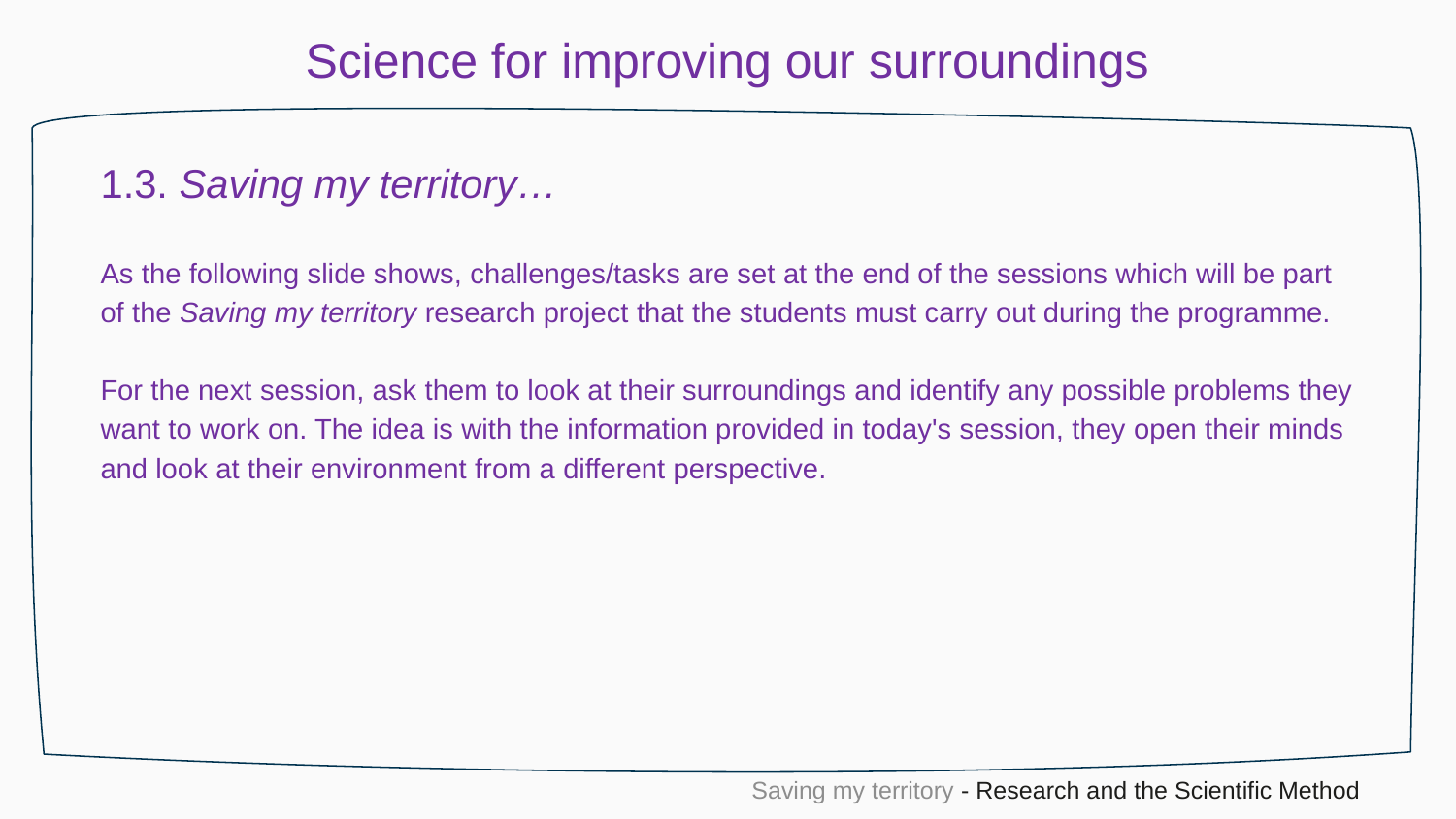

Science for improving our surroundings

1.3. Saving my territory…

As the following slide shows, challenges/tasks are set at the end of the sessions which will be part of the Saving my territory research project that the students must carry out during the programme.

For the next session, ask them to look at their surroundings and identify any possible problems they want to work on. The idea is with the information provided in today's session, they open their minds and look at their environment from a different perspective.

Saving my territory - Research and the Scientific Method